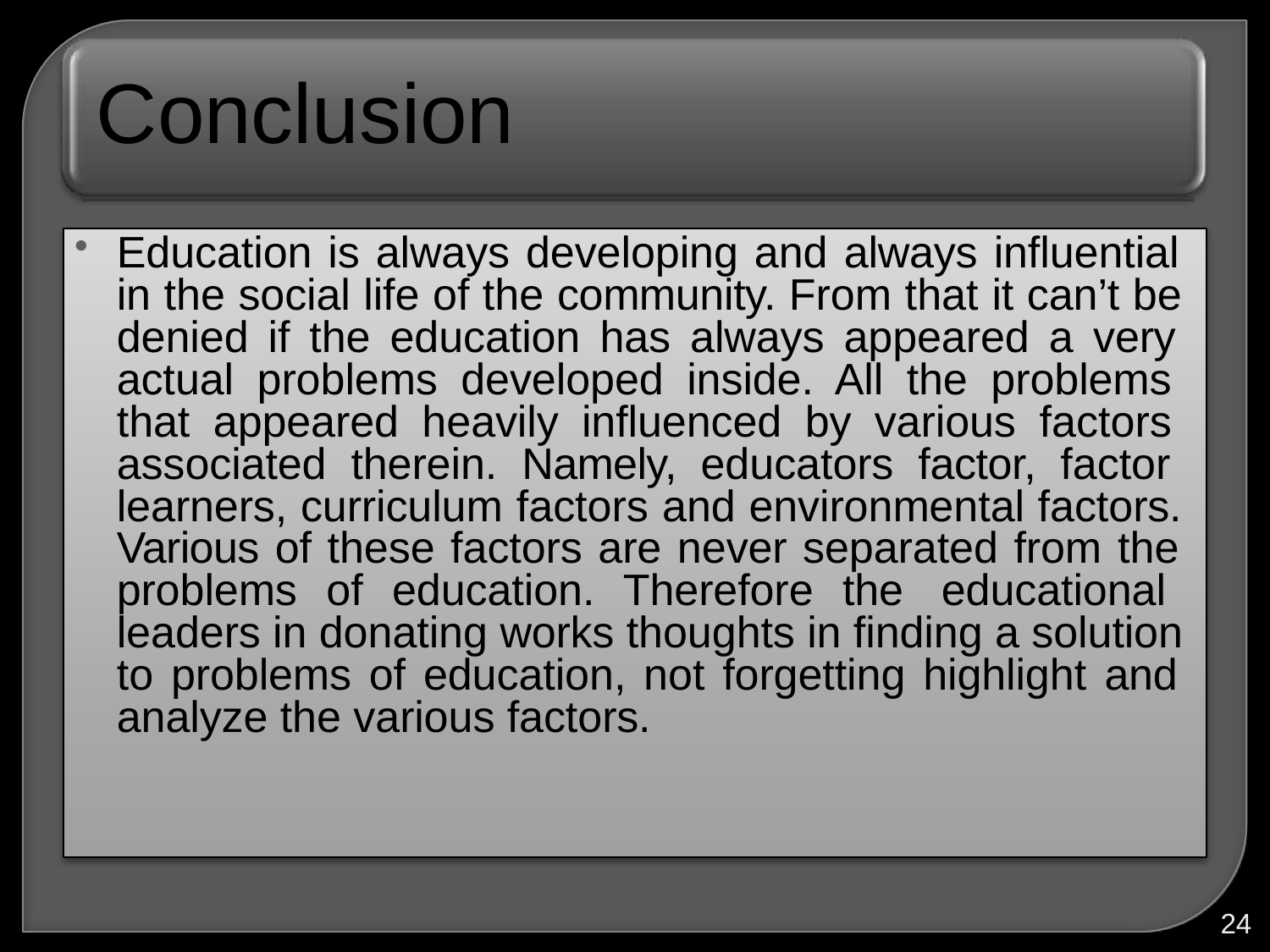

# Conclusion

Education is always developing and always influential  in the social life of the community. From that it can’t be  denied if the education has always appeared a very  actual problems developed inside. All the problems  that appeared heavily influenced by various factors  associated therein. Namely, educators factor, factor  learners, curriculum factors and environmental factors.  Various of these factors are never separated from the  problems of education. Therefore the educational  leaders in donating works thoughts in finding a solution  to problems of education, not forgetting highlight and  analyze the various factors.

24